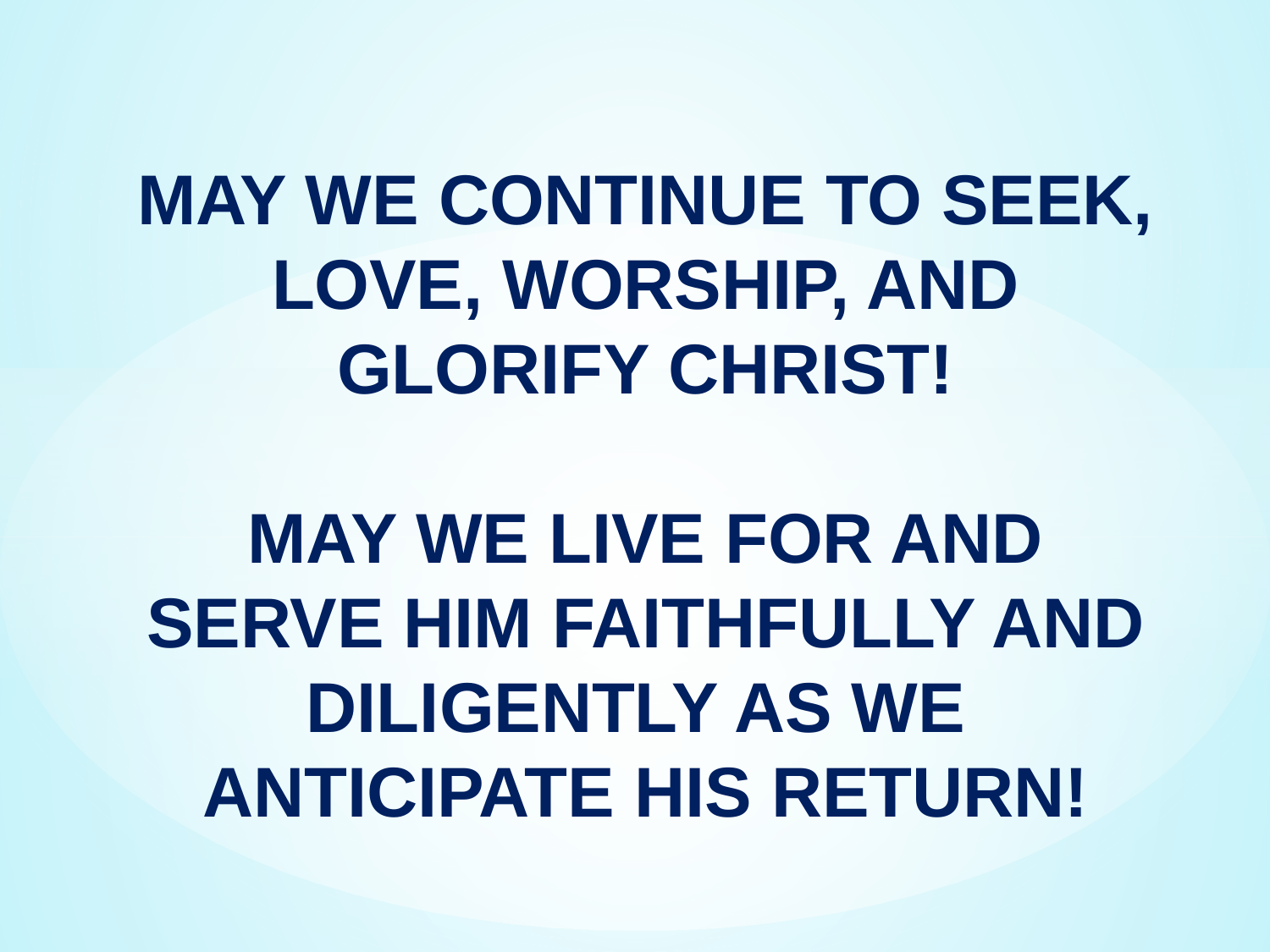

MAY WE CONTINUE TO SEEK, LOVE, WORSHIP, AND GLORIFY CHRIST!

MAY WE LIVE FOR AND SERVE HIM FAITHFULLY AND DILIGENTLY AS WE  ANTICIPATE HIS RETURN!